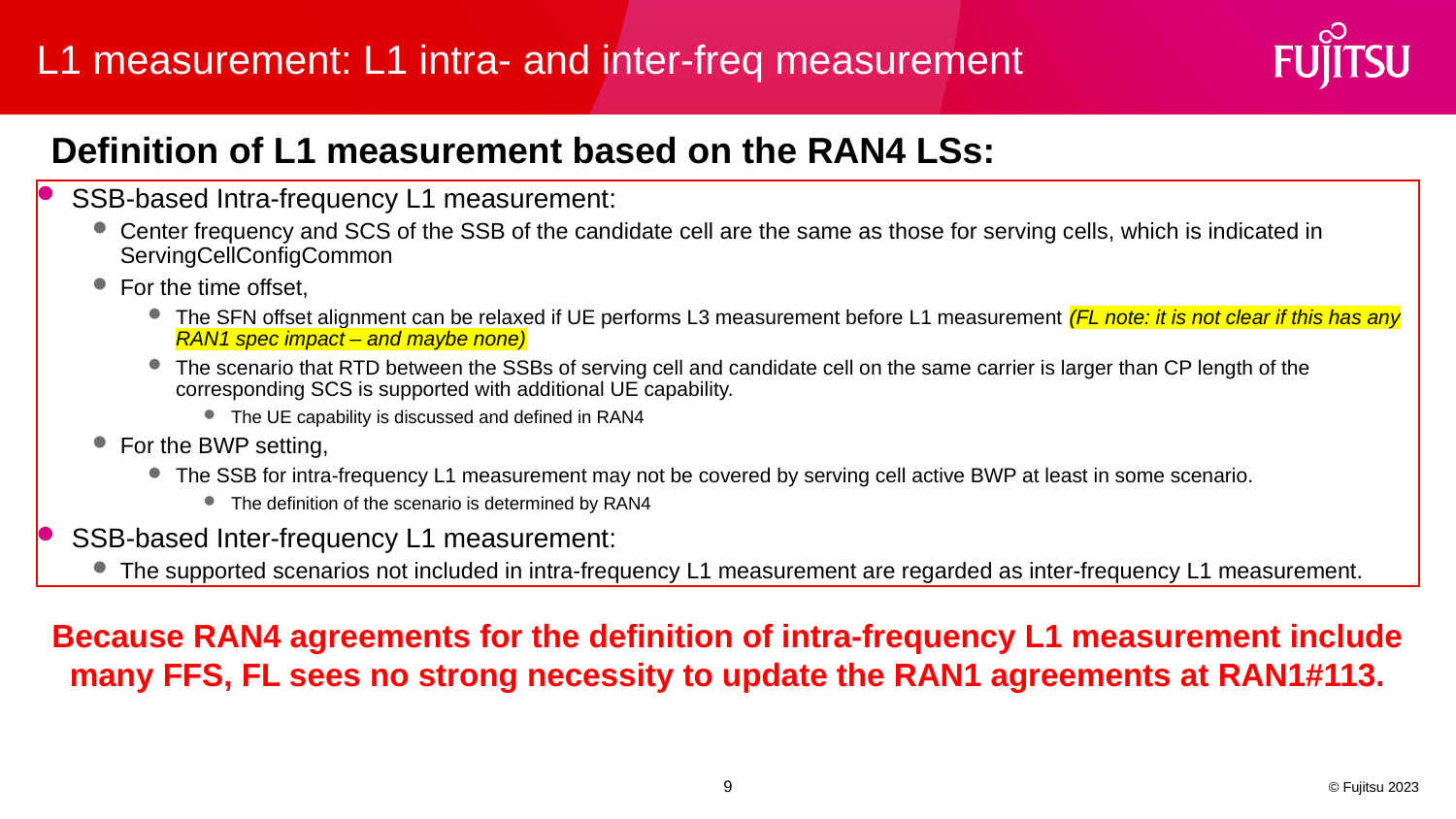

# L1 measurement: L1 intra- and inter-freq measurement
Definition of L1 measurement based on the RAN4 LSs:
SSB-based Intra-frequency L1 measurement:
Center frequency and SCS of the SSB of the candidate cell are the same as those for serving cells, which is indicated in ServingCellConfigCommon
For the time offset,
The SFN offset alignment can be relaxed if UE performs L3 measurement before L1 measurement (FL note: it is not clear if this has any RAN1 spec impact – and maybe none)
The scenario that RTD between the SSBs of serving cell and candidate cell on the same carrier is larger than CP length of the corresponding SCS is supported with additional UE capability.
The UE capability is discussed and defined in RAN4
For the BWP setting,
The SSB for intra-frequency L1 measurement may not be covered by serving cell active BWP at least in some scenario.
The definition of the scenario is determined by RAN4
SSB-based Inter-frequency L1 measurement:
The supported scenarios not included in intra-frequency L1 measurement are regarded as inter-frequency L1 measurement.
Because RAN4 agreements for the definition of intra-frequency L1 measurement include many FFS, FL sees no strong necessity to update the RAN1 agreements at RAN1#113.

9
© Fujitsu 2023